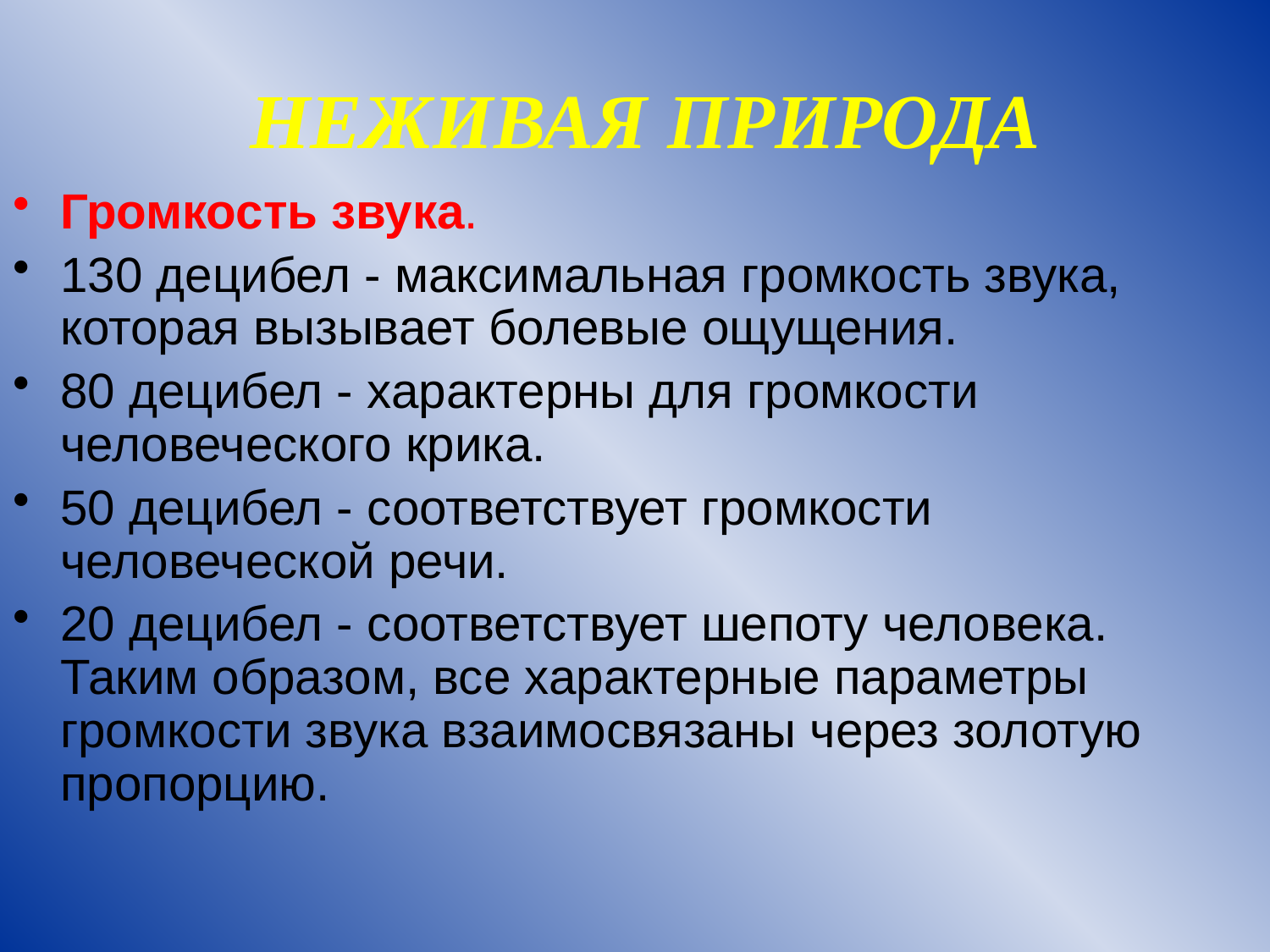

# НЕЖИВАЯ ПРИРОДА
Громкость звука.
130 децибел - максимальная громкость звука, которая вызывает болевые ощущения.
80 децибел - характерны для громкости человеческого крика.
50 децибел - соответствует громкости человеческой речи.
20 децибел - соответствует шепоту человека. Таким образом, все характерные параметры громкости звука взаимосвязаны через золотую пропорцию.